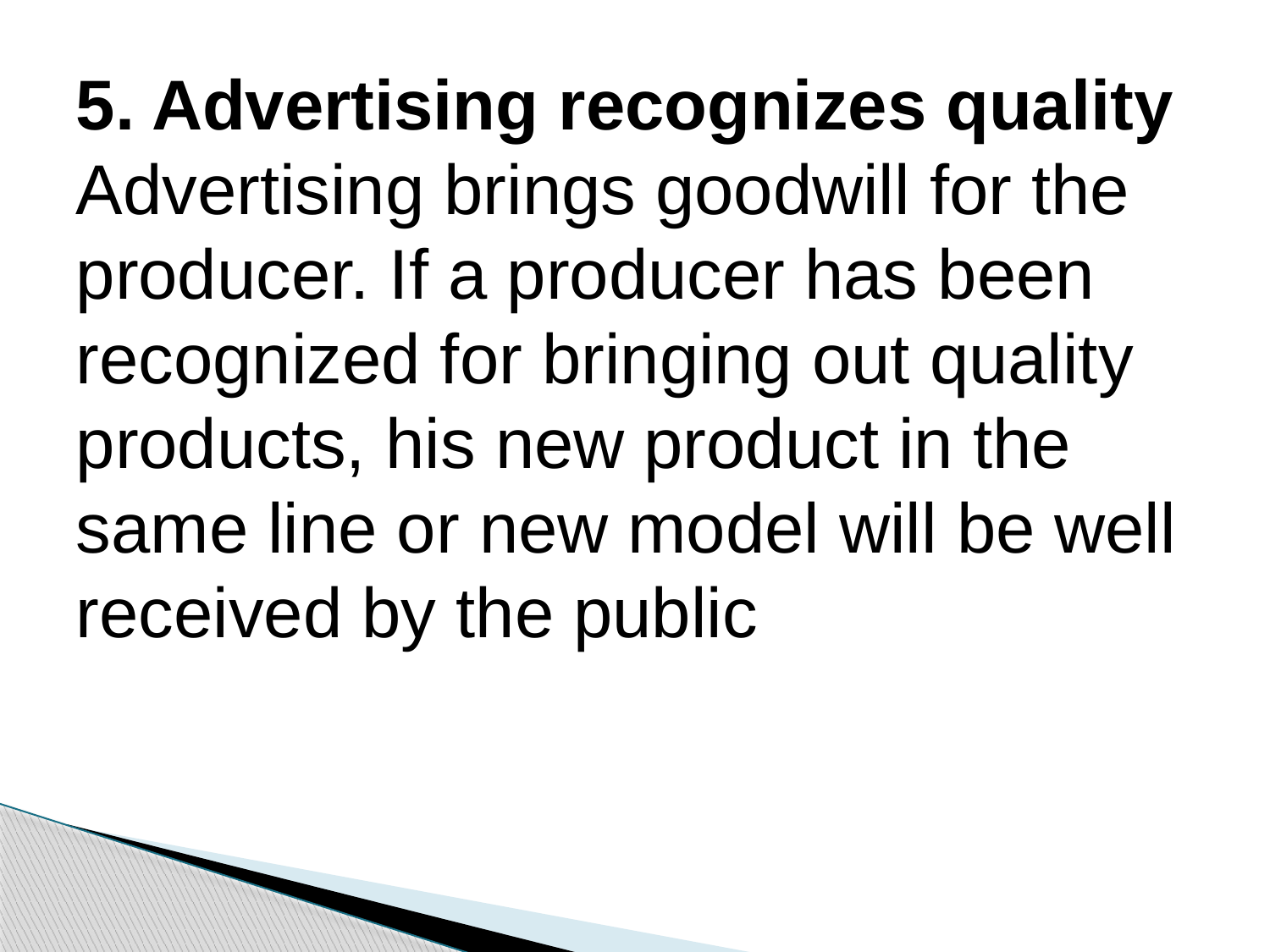

5. Advertising recognizes quality
Advertising brings goodwill for the producer. If a producer has been recognized for bringing out quality products, his new product in the same line or new model will be well received by the public